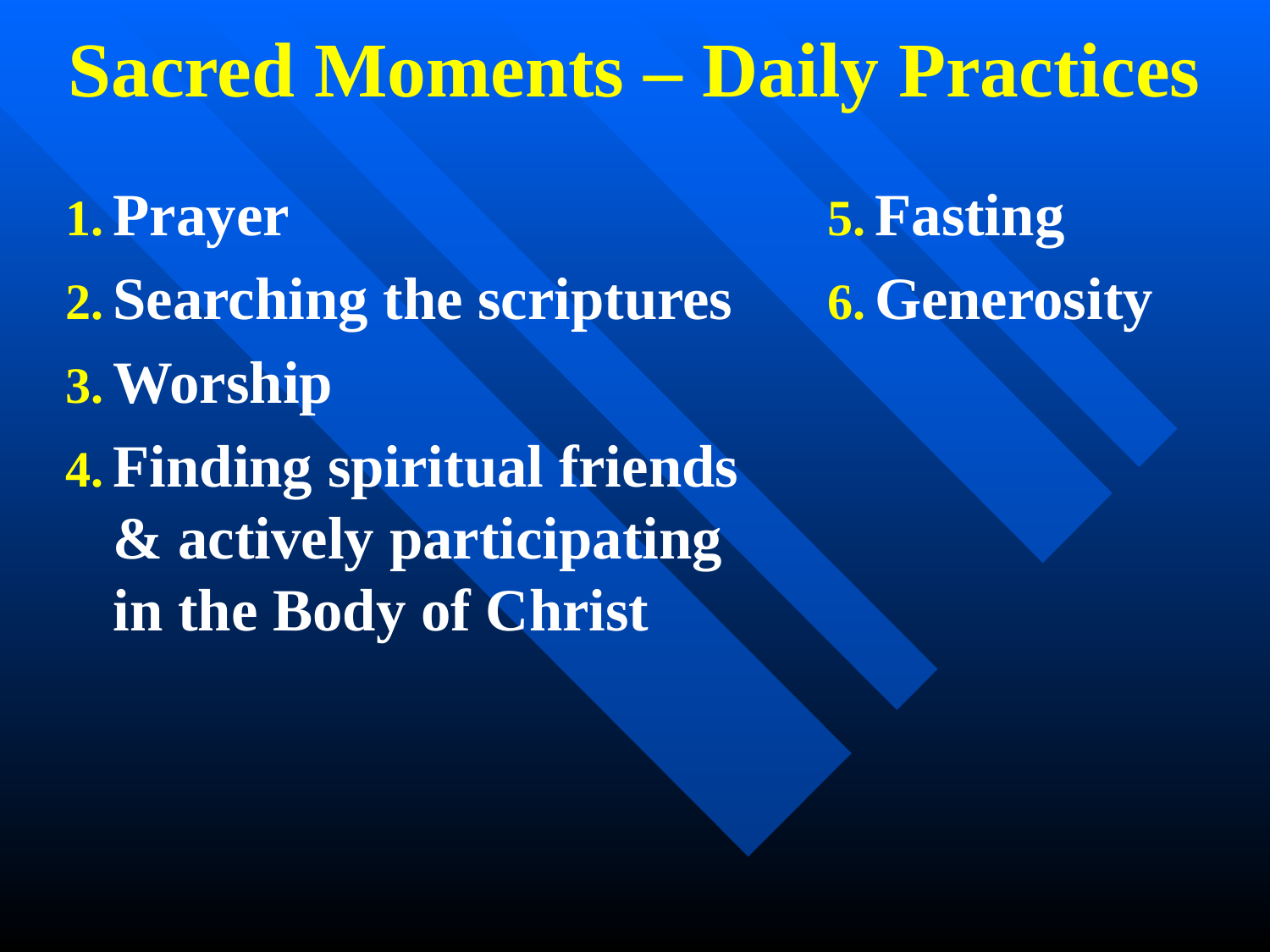

# Sacred Moments – Daily Practices
Prayer
Searching the scriptures
Worship
Finding spiritual friends & actively participating in the Body of Christ
Fasting
Generosity